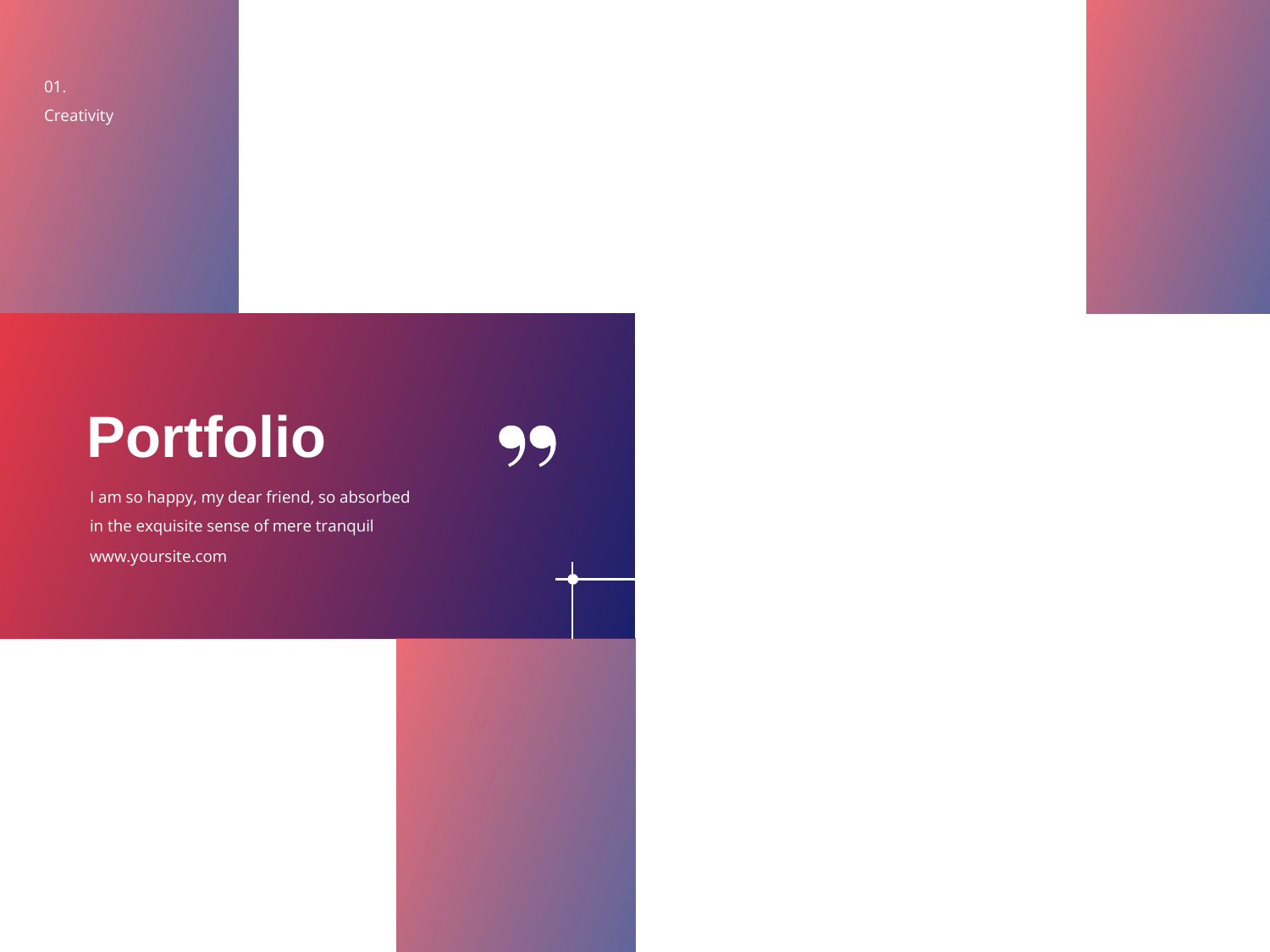

01. Creativity

Portfolio

I am so happy, my dear friend, so absorbed in the exquisite sense of mere tranquil
www.yoursite.com

02. Collaboration

03.
Coffee break